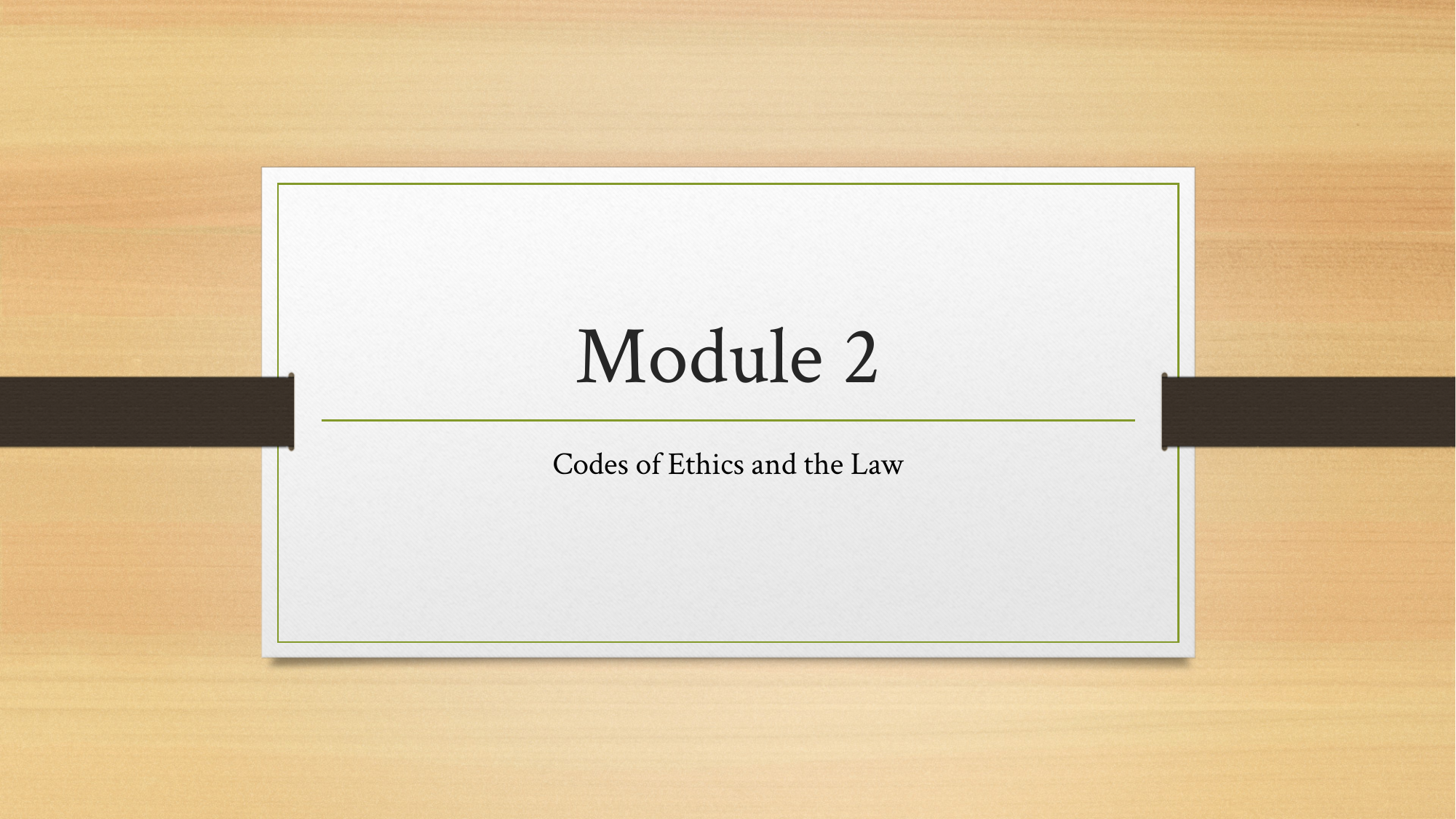

# Module 2
Codes of Ethics and the Law